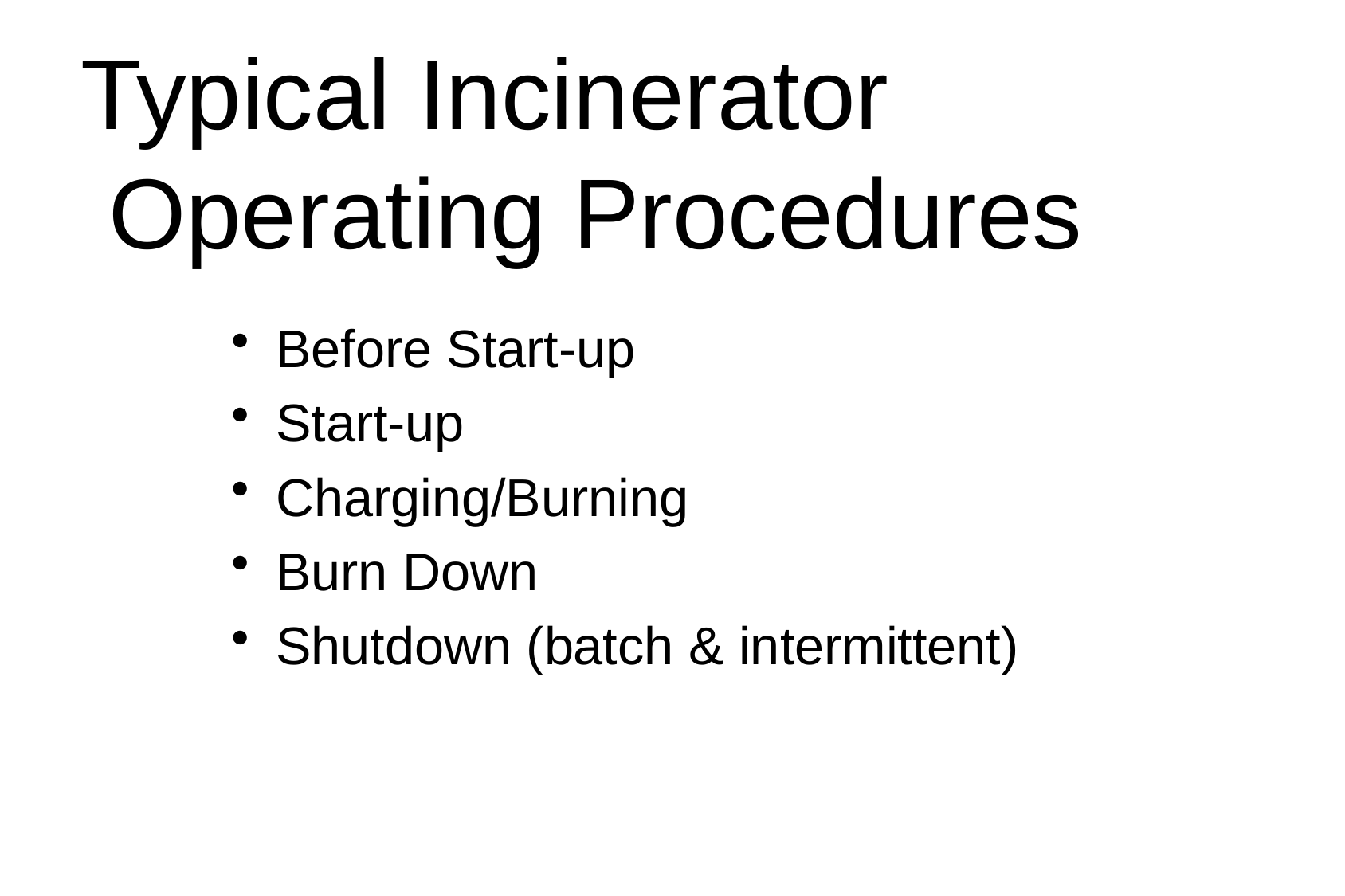

# Typical Incinerator Operating Procedures
Before Start-up
Start-up
Charging/Burning
Burn Down
Shutdown (batch & intermittent)